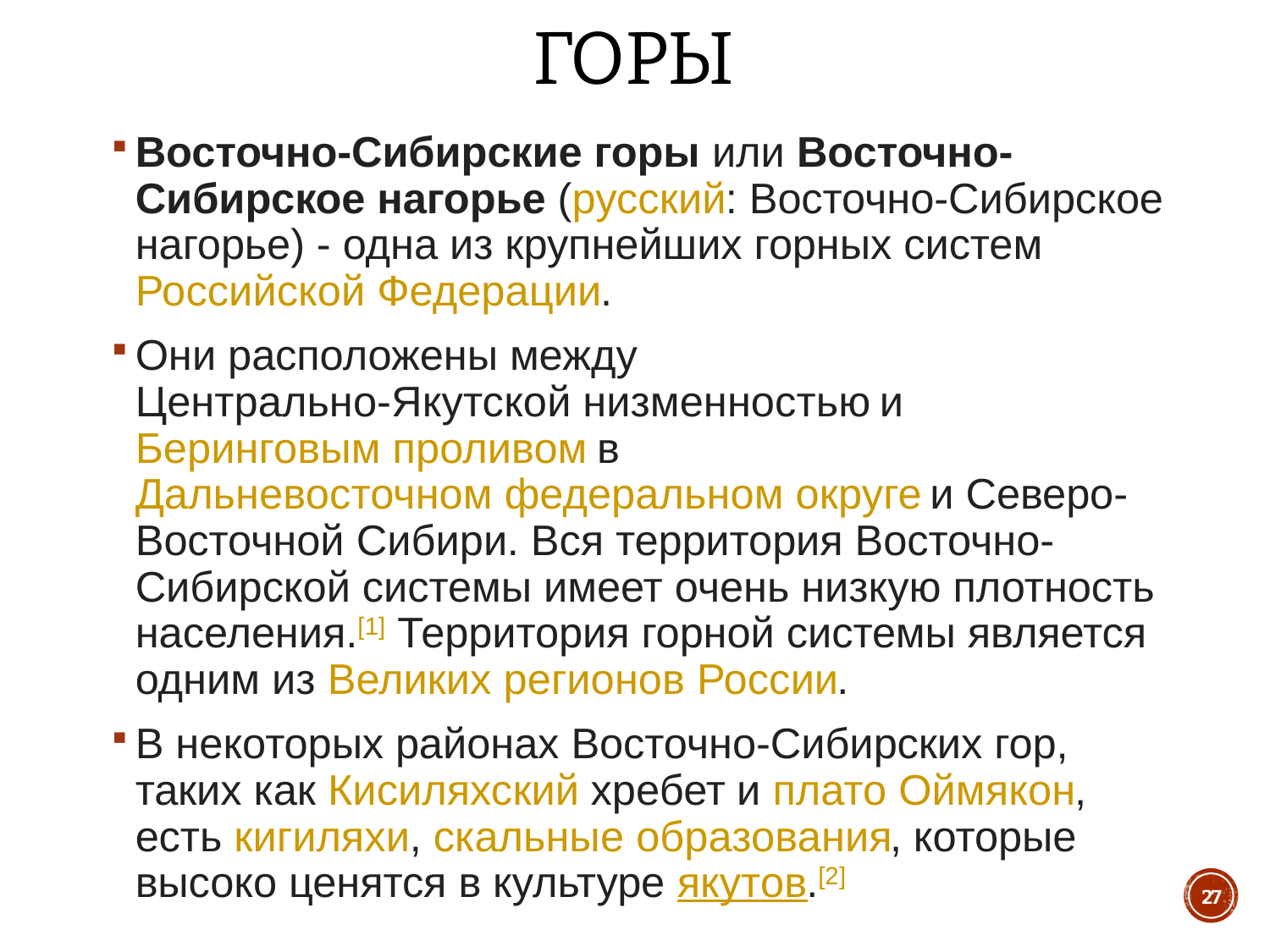

# Горы
Восточно-Сибирские горы или Восточно-Сибирское нагорье (русский: Восточно-Сибирское нагорье) - одна из крупнейших горных систем Российской Федерации.
Они расположены между Центрально-Якутской низменностью и Беринговым проливом в Дальневосточном федеральном округе и Северо-Восточной Сибири. Вся территория Восточно-Сибирской системы имеет очень низкую плотность населения.[1] Территория горной системы является одним из Великих регионов России.
В некоторых районах Восточно-Сибирских гор, таких как Кисиляхский хребет и плато Оймякон, есть кигиляхи, скальные образования, которые высоко ценятся в культуре якутов.[2]

27